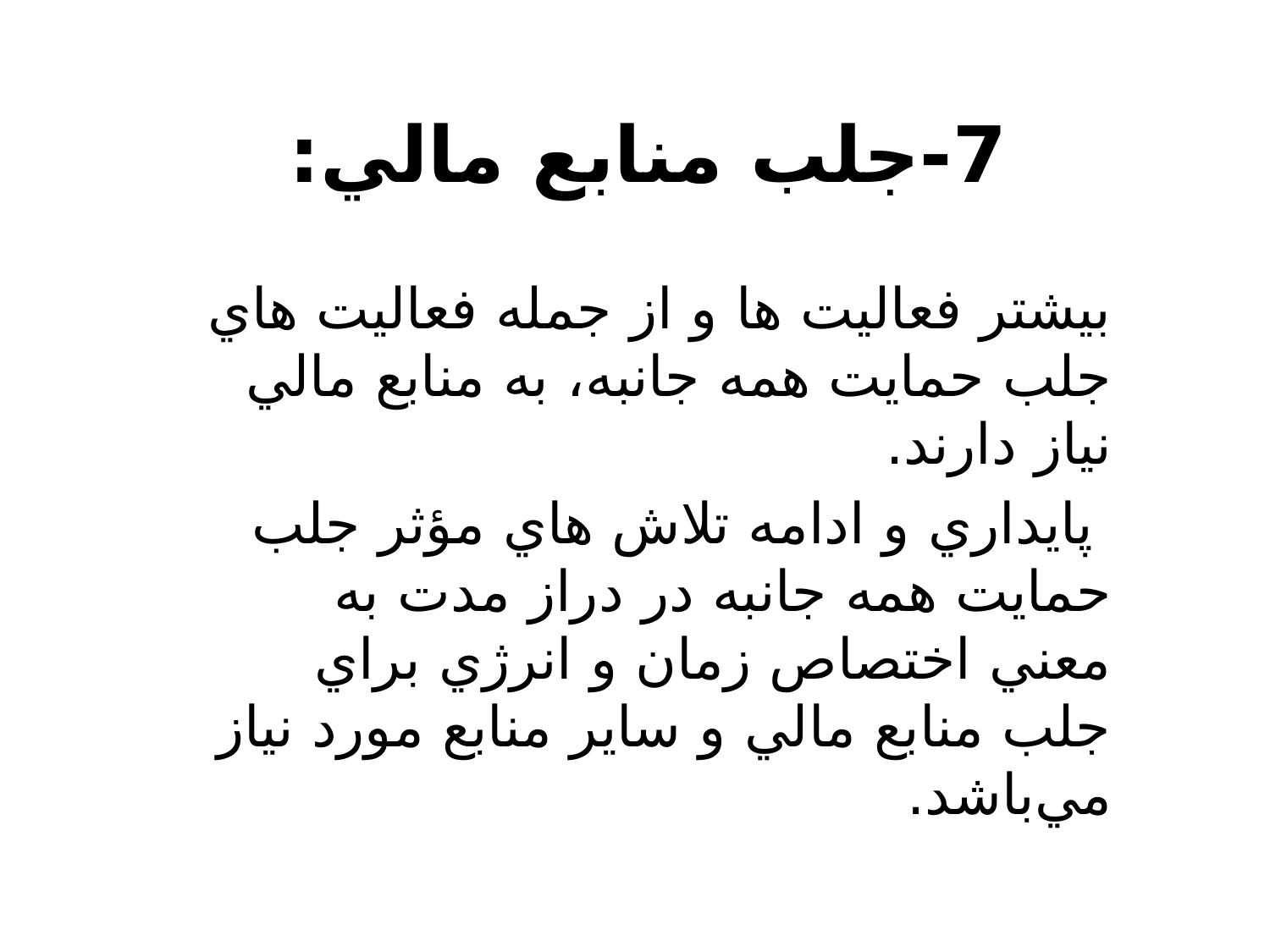

# 7-جلب منابع مالي:
بيشتر فعاليت ها و از جمله فعاليت هاي جلب حمايت همه جانبه، به منابع مالي نياز دارند.
 پايداري و ادامه تلاش هاي مؤثر جلب حمايت همه جانبه در دراز مدت به معني اختصاص زمان و انرژي براي جلب منابع مالي و ساير منابع مورد نياز مي‌باشد.